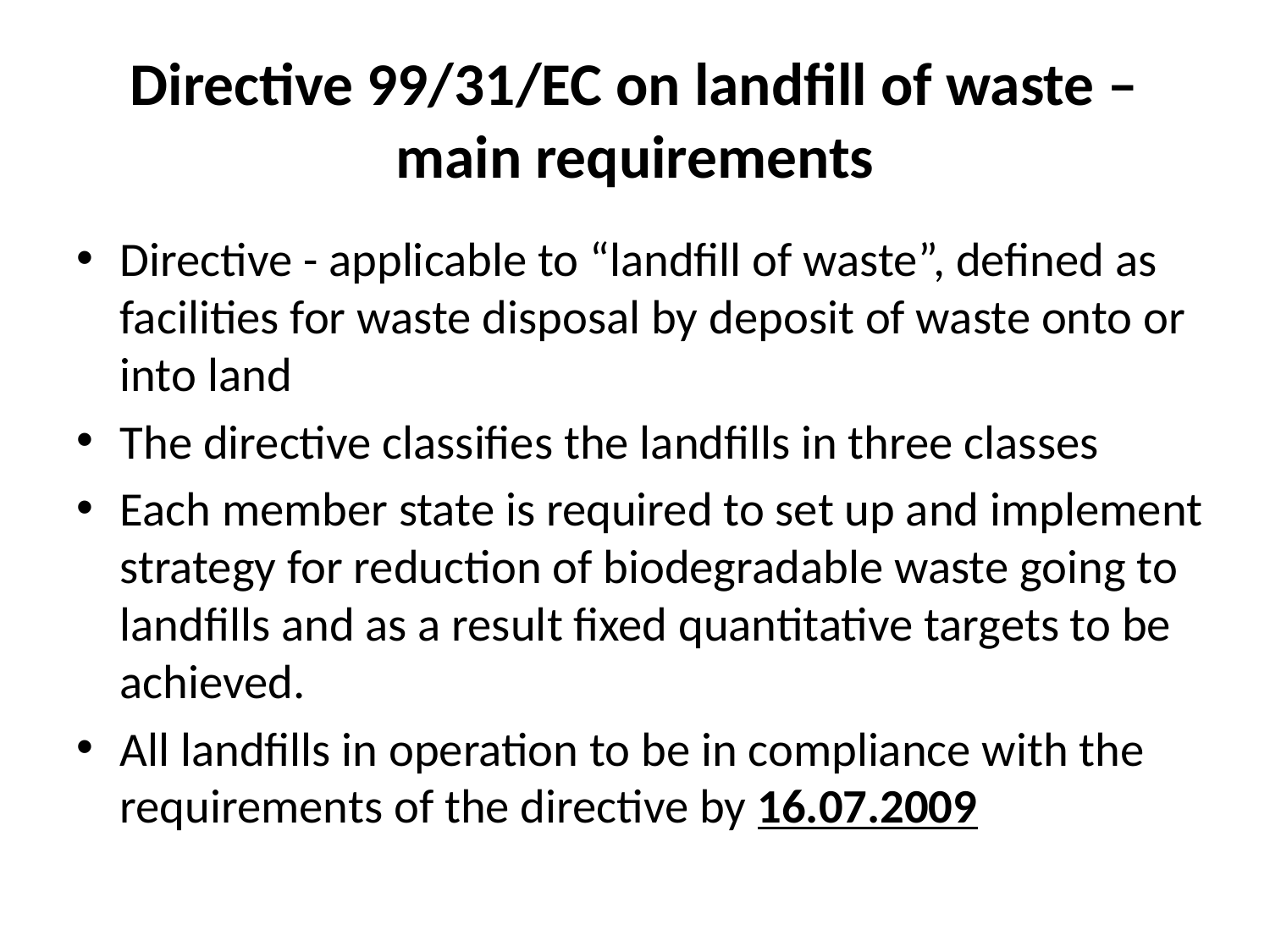

# Directive 99/31/EC on landfill of waste – main requirements
Directive - applicable to “landfill of waste”, defined as facilities for waste disposal by deposit of waste onto or into land
The directive classifies the landfills in three classes
Each member state is required to set up and implement strategy for reduction of biodegradable waste going to landfills and as a result fixed quantitative targets to be achieved.
All landfills in operation to be in compliance with the requirements of the directive by 16.07.2009